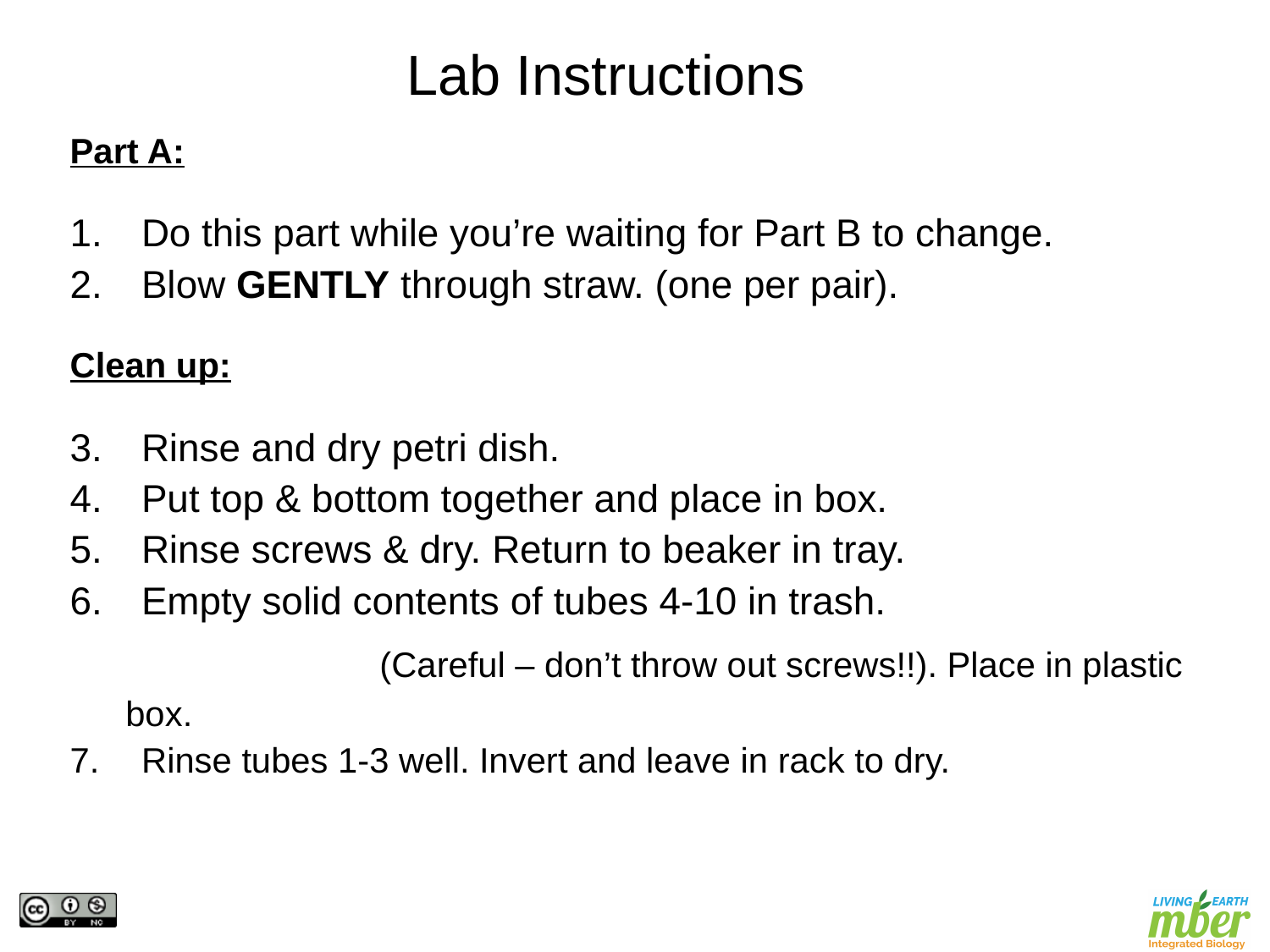

Lab Instructions
Part A:

Do this part while you’re waiting for Part B to change.
Blow GENTLY through straw. (one per pair).

Clean up:

Rinse and dry petri dish.
Put top & bottom together and place in box.
Rinse screws & dry. Return to beaker in tray.
Empty solid contents of tubes 4-10 in trash.
		(Careful – don’t throw out screws!!). Place in plastic box.
Rinse tubes 1-3 well. Invert and leave in rack to dry.